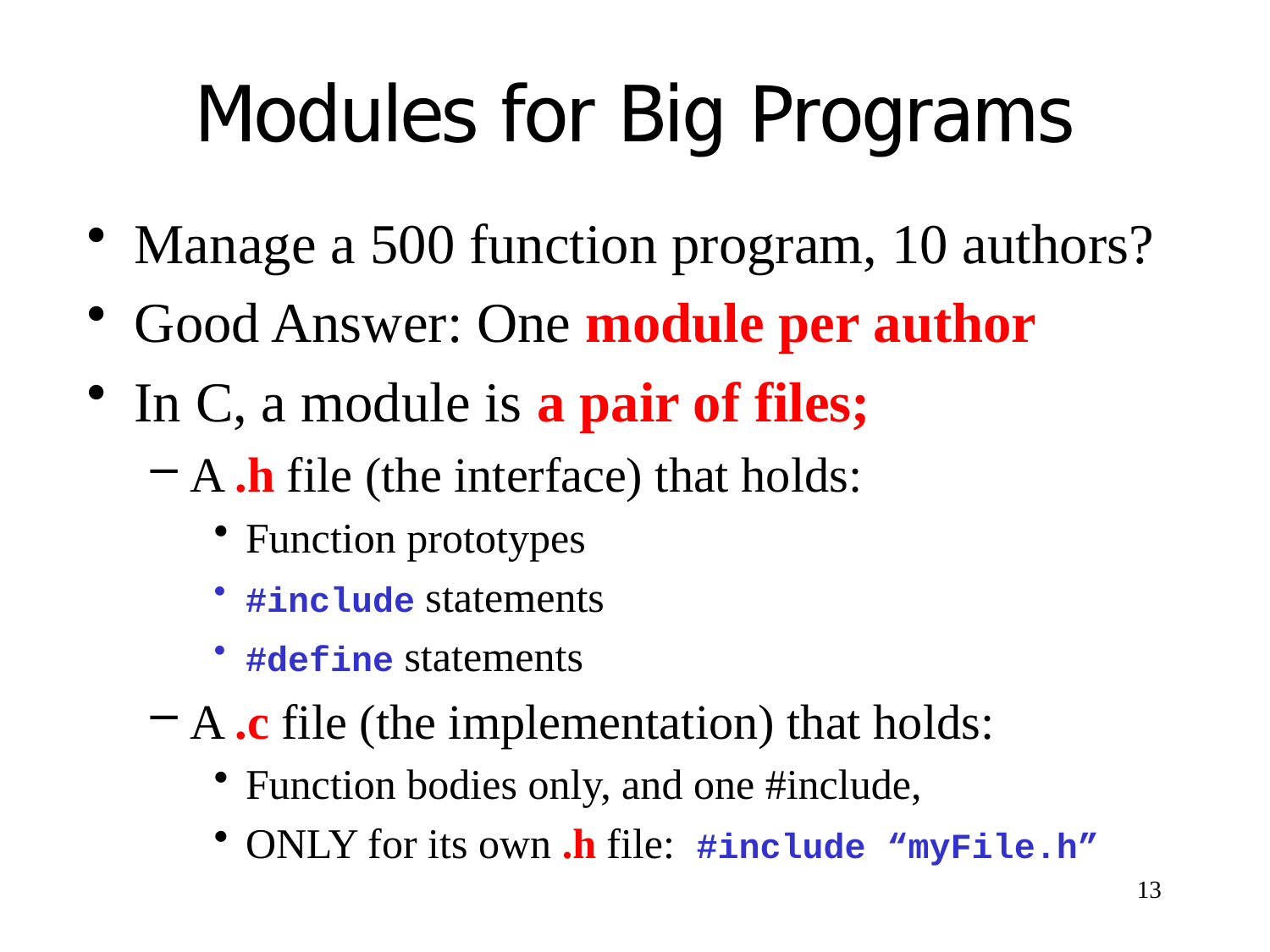

# Modules for Big Programs
Manage a 500 function program, 10 authors?
Good Answer: One module per author
In C, a module is a pair of files;
A .h file (the interface) that holds:
Function prototypes
#include statements
#define statements
A .c file (the implementation) that holds:
Function bodies only, and one #include,
ONLY for its own .h file:  #include “myFile.h”
13